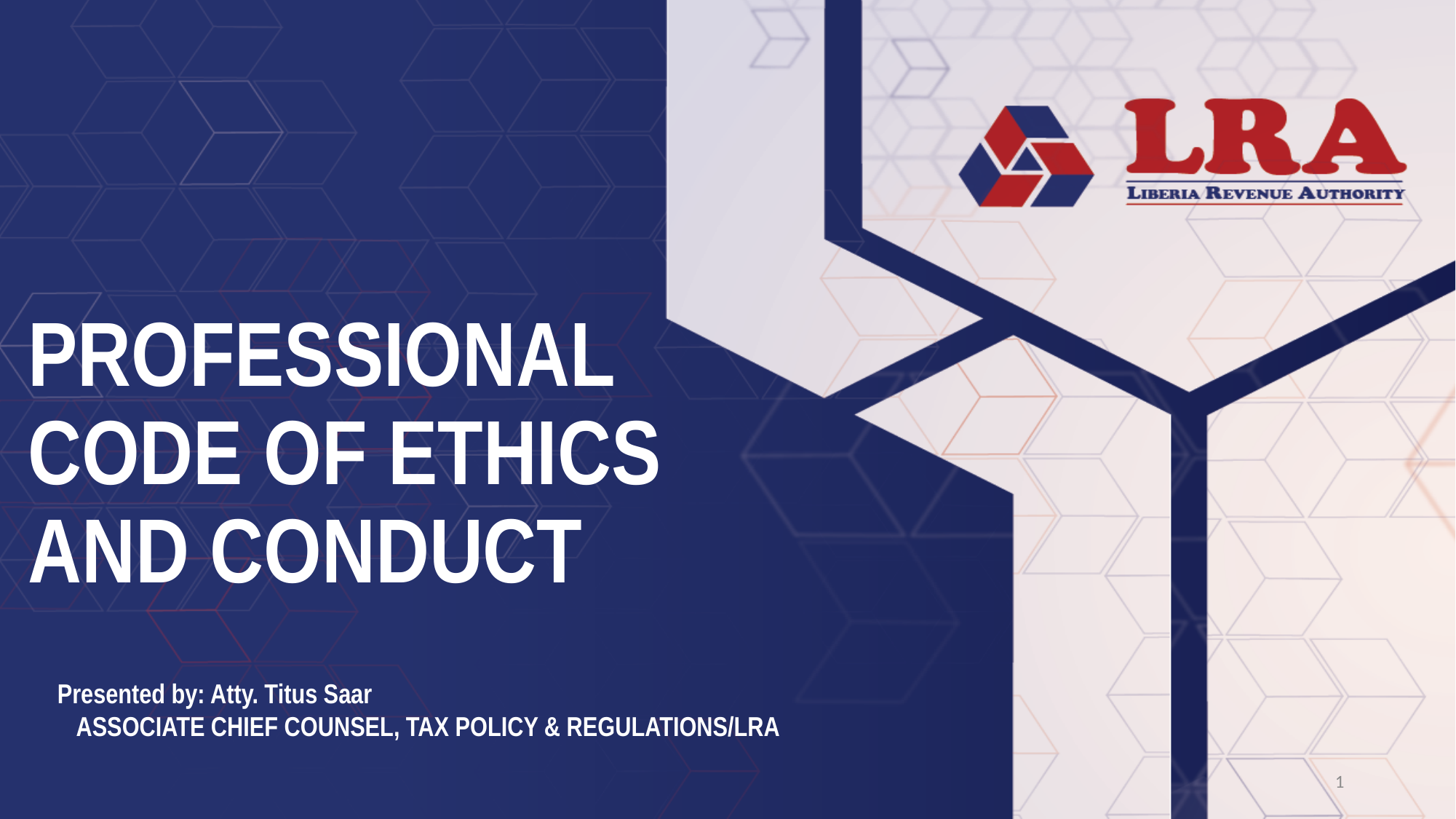

# PROFESSIONAL CODE OF ETHICS AND CONDUCT
Presented by: Atty. Titus Saar
   ASSOCIATE CHIEF COUNSEL, TAX POLICY & REGULATIONS/LRA
1